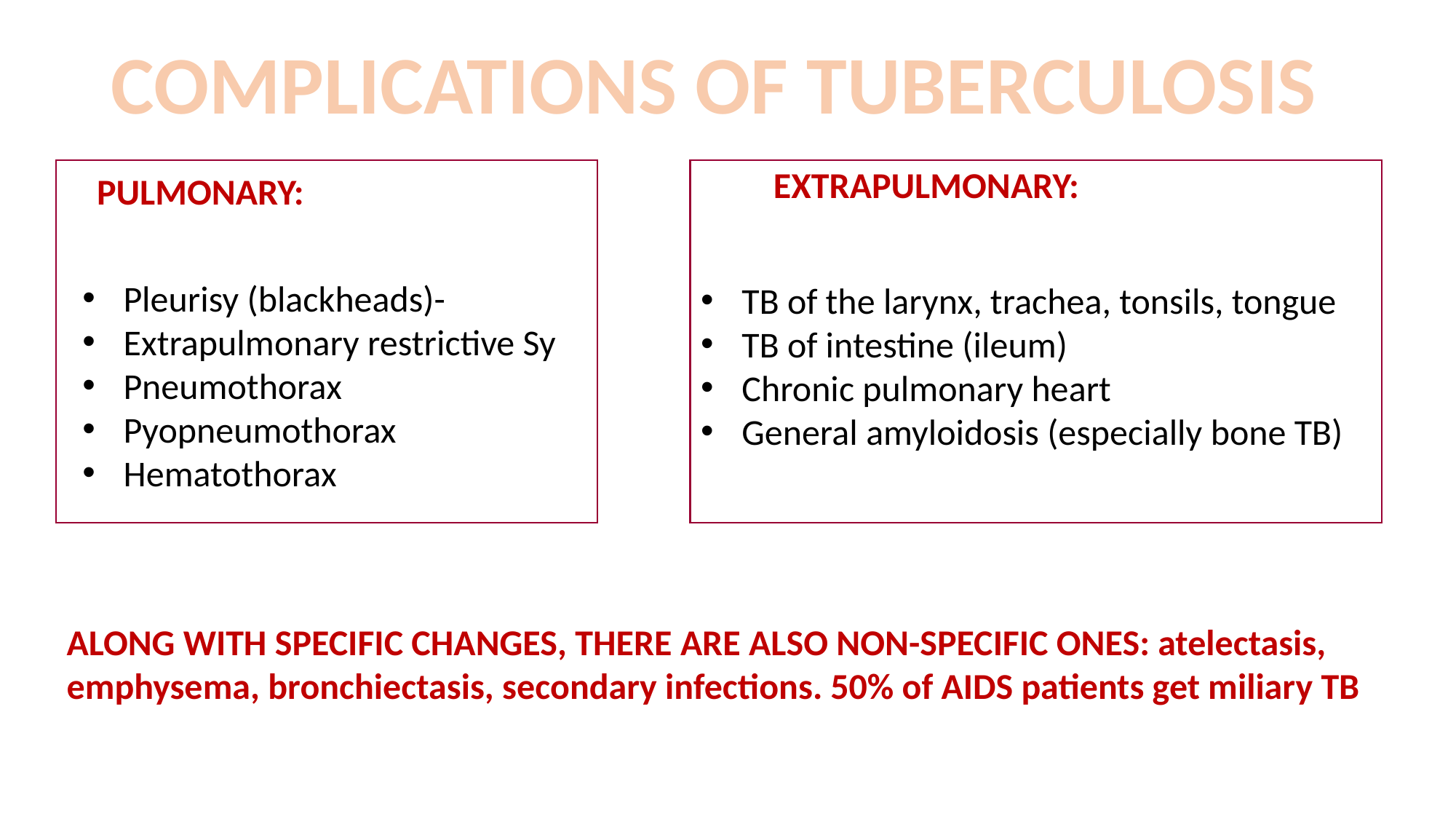

COMPLICATIONS OF TUBERCULOSIS
EXTRAPULMONARY:

TB of the larynx, trachea, tonsils, tongue
TB of intestine (ileum)
Chronic pulmonary heart
General amyloidosis (especially bone TB)
PULMONARY:
Pleurisy (blackheads)-
Extrapulmonary restrictive Sy
Pneumothorax
Pyopneumothorax
Hematothorax
TB of the larynx, trachea, tonsils, tongue
TB of intestine (ileum)
Chronic pulmonary heart
General amyloidosis (especially bone TB)
ALONG WITH SPECIFIC CHANGES, THERE ARE ALSO NON-SPECIFIC ONES: atelectasis, emphysema, bronchiectasis, secondary infections. 50% of AIDS patients get miliary TB